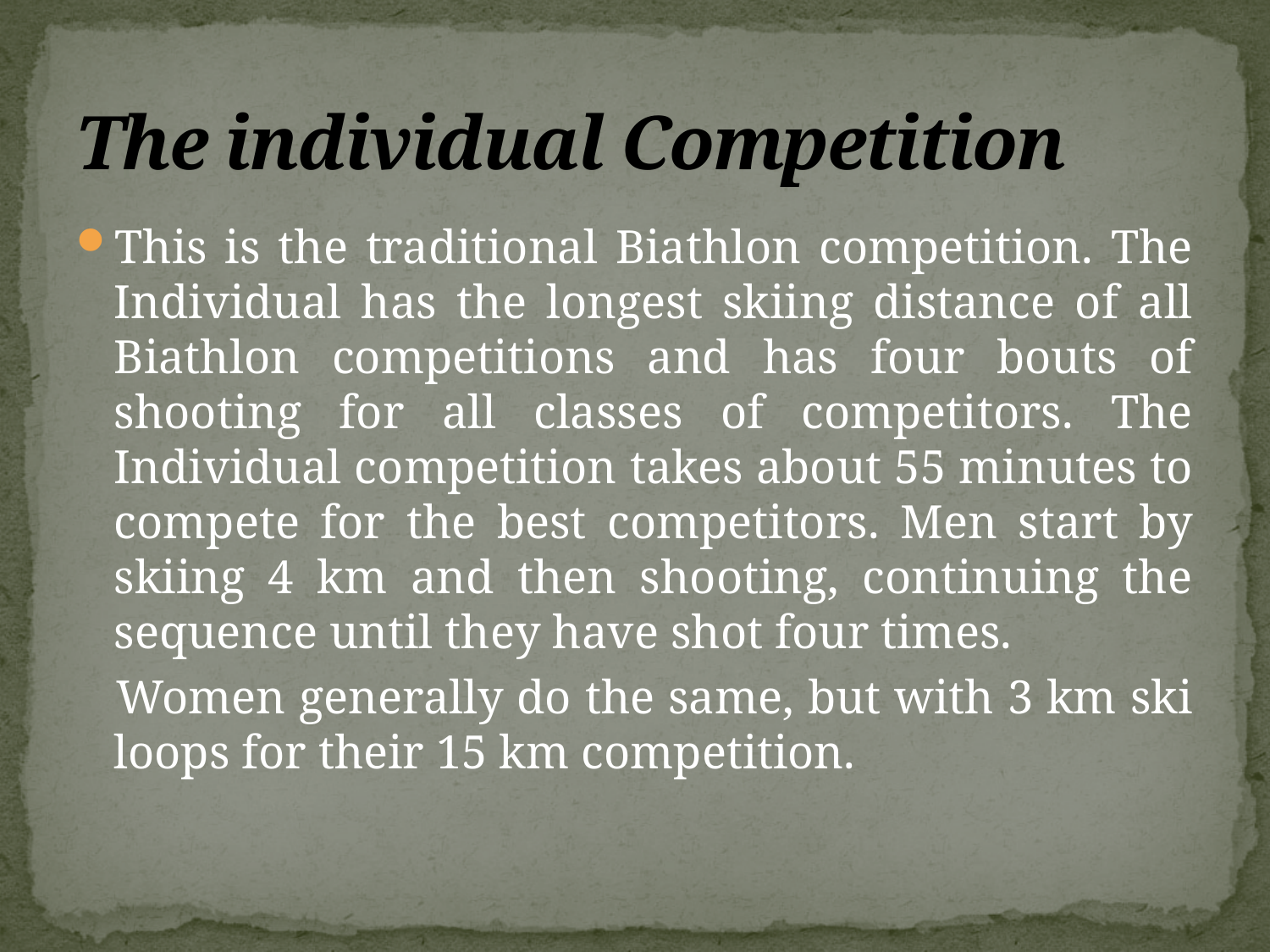

# The individual Competition
This is the traditional Biathlon competition. The Individual has the longest skiing distance of all Biathlon competitions and has four bouts of shooting for all classes of competitors. The Individual competition takes about 55 minutes to compete for the best competitors. Men start by skiing 4 km and then shooting, continuing the sequence until they have shot four times.
   Women generally do the same, but with 3 km ski loops for their 15 km competition.